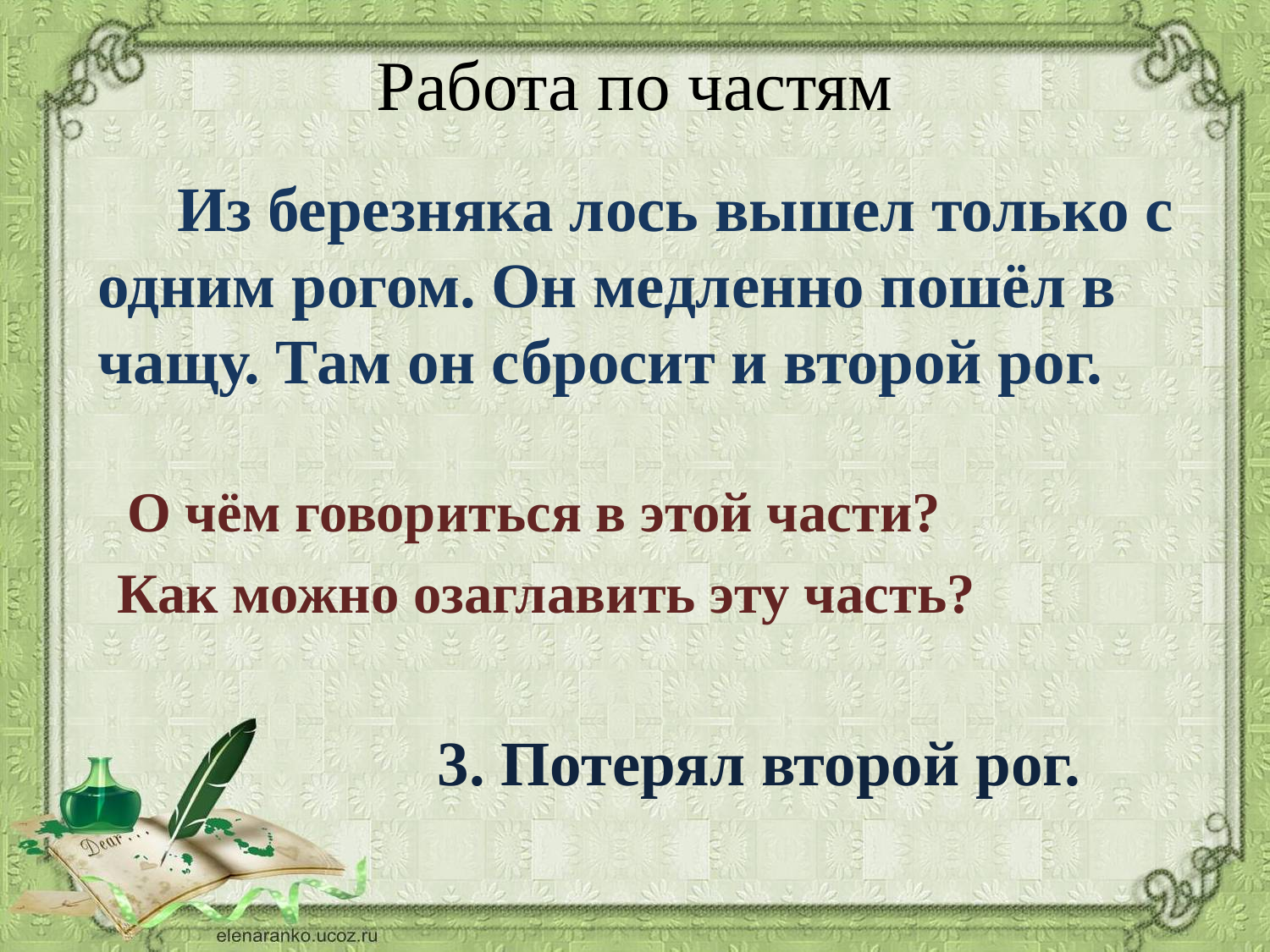

# Работа по частям
     Из березняка лось вышел только с одним рогом. Он медленно пошёл в чащу. Там он сбросит и второй рог.
О чём говориться в этой части?
Как можно озаглавить эту часть?
3. Потерял второй рог.